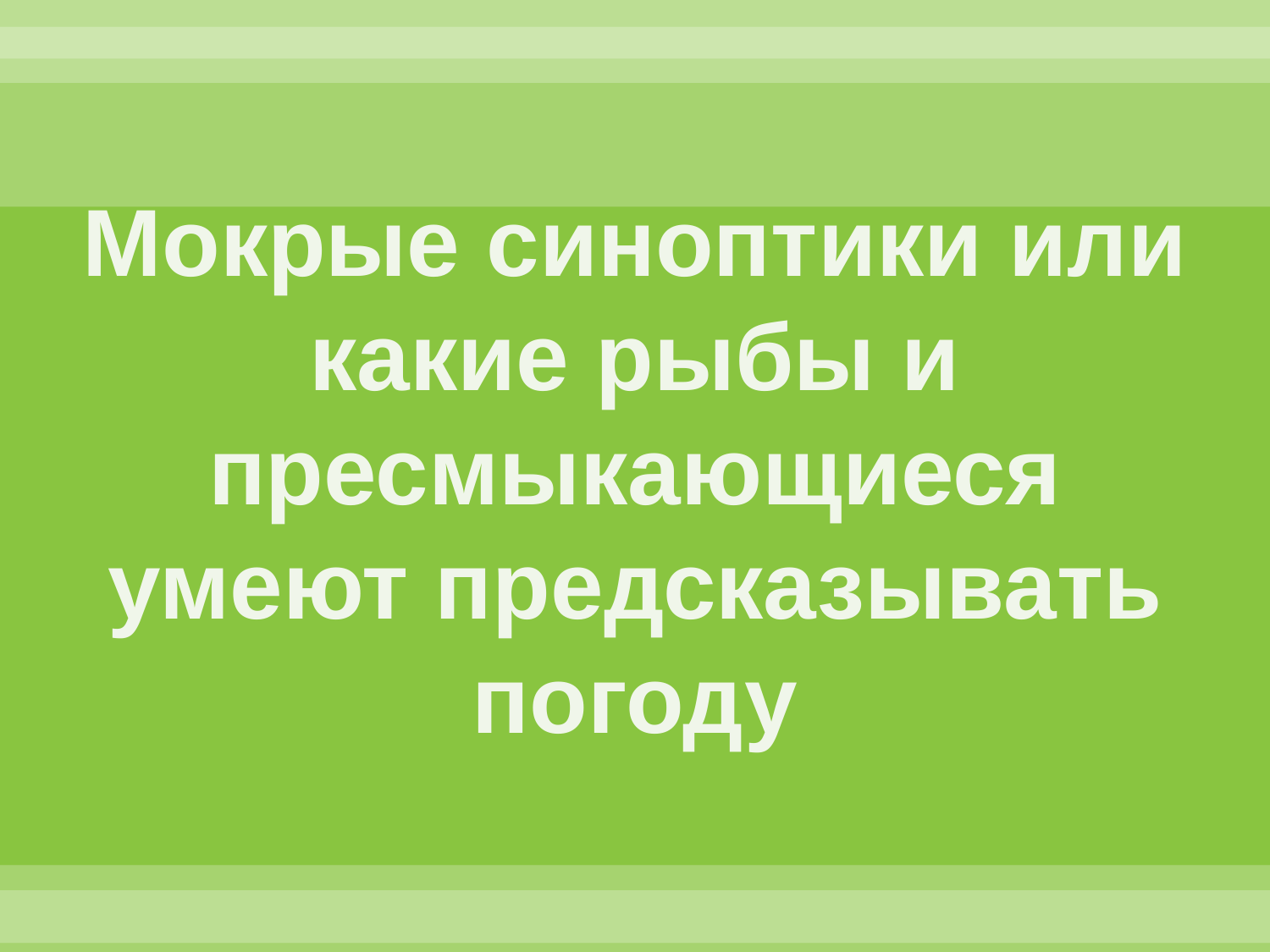

Мокрые синоптики или какие рыбы и пресмыкающиеся умеют предсказывать погоду